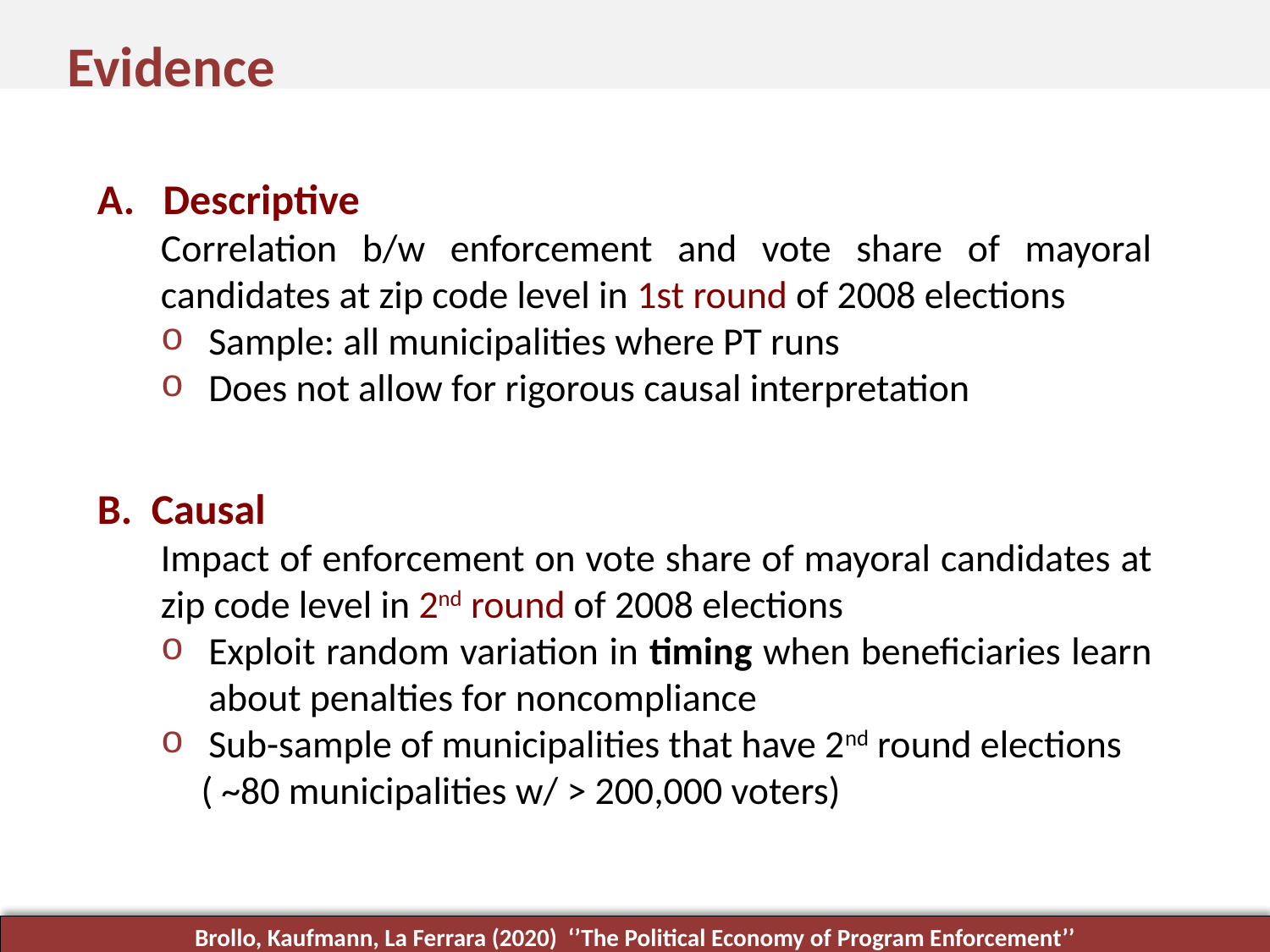

Evidence
A.   Descriptive
Correlation b/w enforcement and vote share of mayoral candidates at zip code level in 1st round of 2008 elections
Sample: all municipalities where PT runs
Does not allow for rigorous causal interpretation

B.  Causal
Impact of enforcement on vote share of mayoral candidates at zip code level in 2nd round of 2008 elections
Exploit random variation in timing when beneficiaries learn about penalties for noncompliance
Sub-sample of municipalities that have 2nd round elections
( ~80 municipalities w/ > 200,000 voters)
Brollo, Kaufmann, La Ferrara (2020)  ‘’The Political Economy of Program Enforcement’’